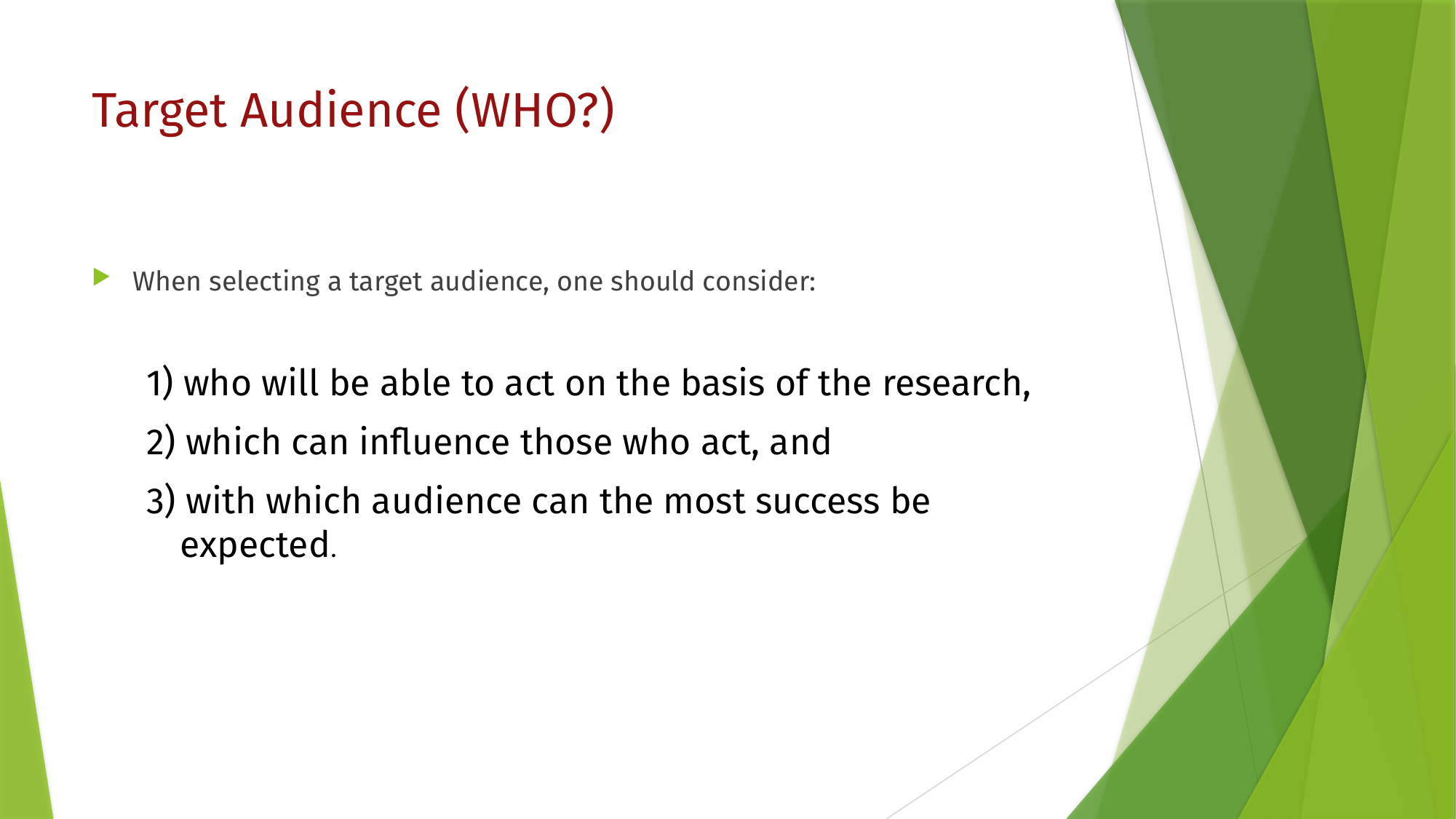

# Target Audience (WHO?)
When selecting a target audience, one should consider:

1) who will be able to act on the basis of the research,
2) which can influence those who act, and
3) with which audience can the most success be expected.